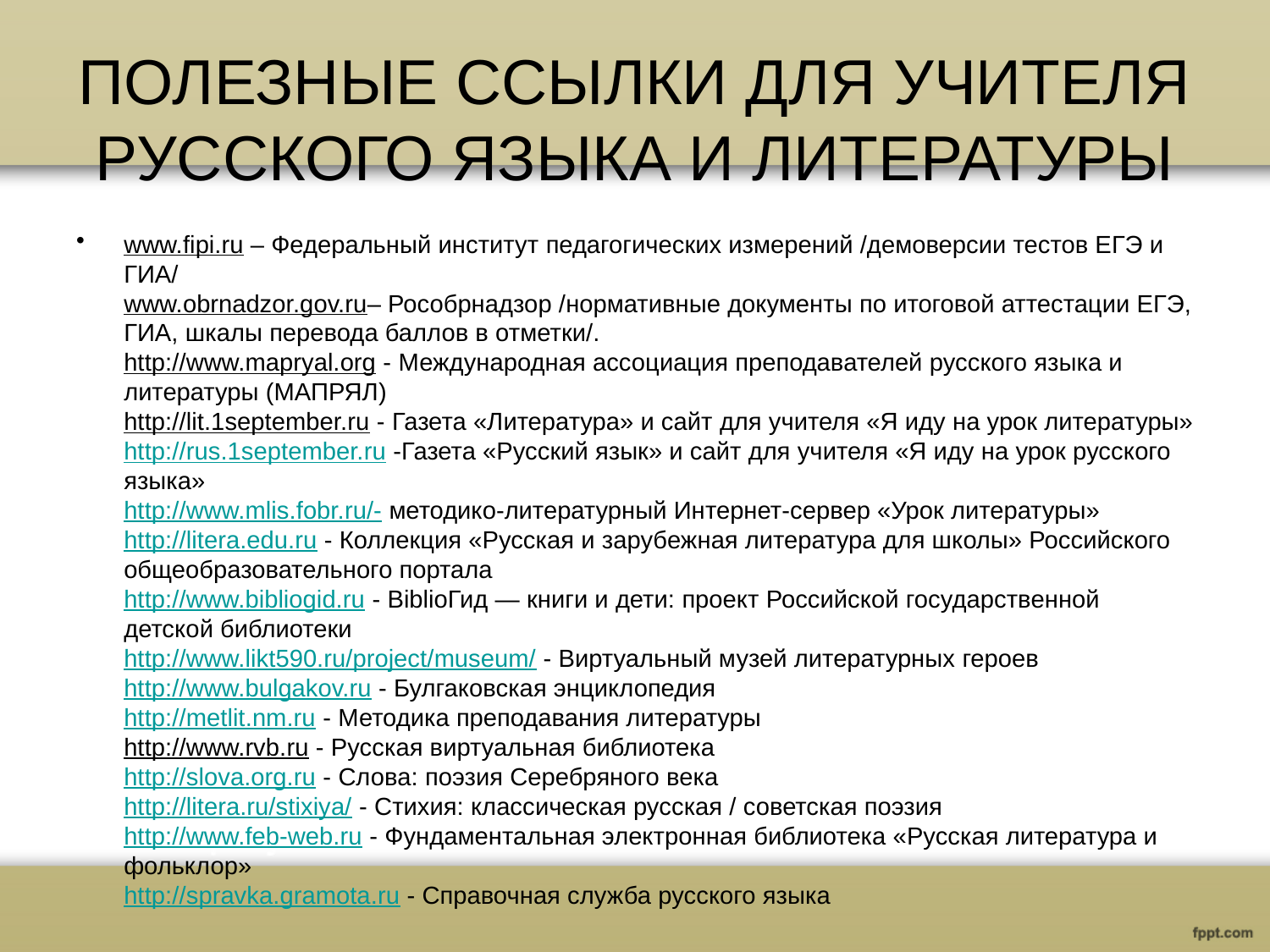

# ПОЛЕЗНЫЕ ССЫЛКИ ДЛЯ УЧИТЕЛЯ РУССКОГО ЯЗЫКА И ЛИТЕРАТУРЫ
www.fipi.ru – Федеральный институт педагогических измерений /демоверсии тестов ЕГЭ и ГИА/
www.obrnadzor.gov.ru– Рособрнадзор /нормативные документы по итоговой аттестации ЕГЭ, ГИА, шкалы перевода баллов в отметки/.
http://www.mapryal.org - Международная ассоциация преподавателей русского языка и литературы (МАПРЯЛ)
http://lit.1september.ru - Газета «Литература» и сайт для учителя «Я иду на урок литературы»
http://rus.1september.ru -Газета «Русский язык» и сайт для учителя «Я иду на урок русского языка»
http://www.mlis.fobr.ru/- методико-литературный Интернет-сервер «Урок литературы»
http://litera.edu.ru - Коллекция «Русская и зарубежная литература для школы» Российского общеобразовательного портала
http://www.bibliogid.ru - BiblioГид — книги и дети: проект Российской государственной детской библиотеки
http://www.likt590.ru/project/museum/ - Виртуальный музей литературных героев
http://www.bulgakov.ru - Булгаковская энциклопедия
http://metlit.nm.ru - Методика преподавания литературы
http://www.rvb.ru - Русская виртуальная библиотека
http://slova.org.ru - Слова: поэзия Серебряного века
http://litera.ru/stixiya/ - Стихия: классическая русская / советская поэзия
http://www.feb-web.ru - Фундаментальная электронная библиотека «Русская литература и фольклор»
http://spravka.gramota.ru - Справочная служба русского языка